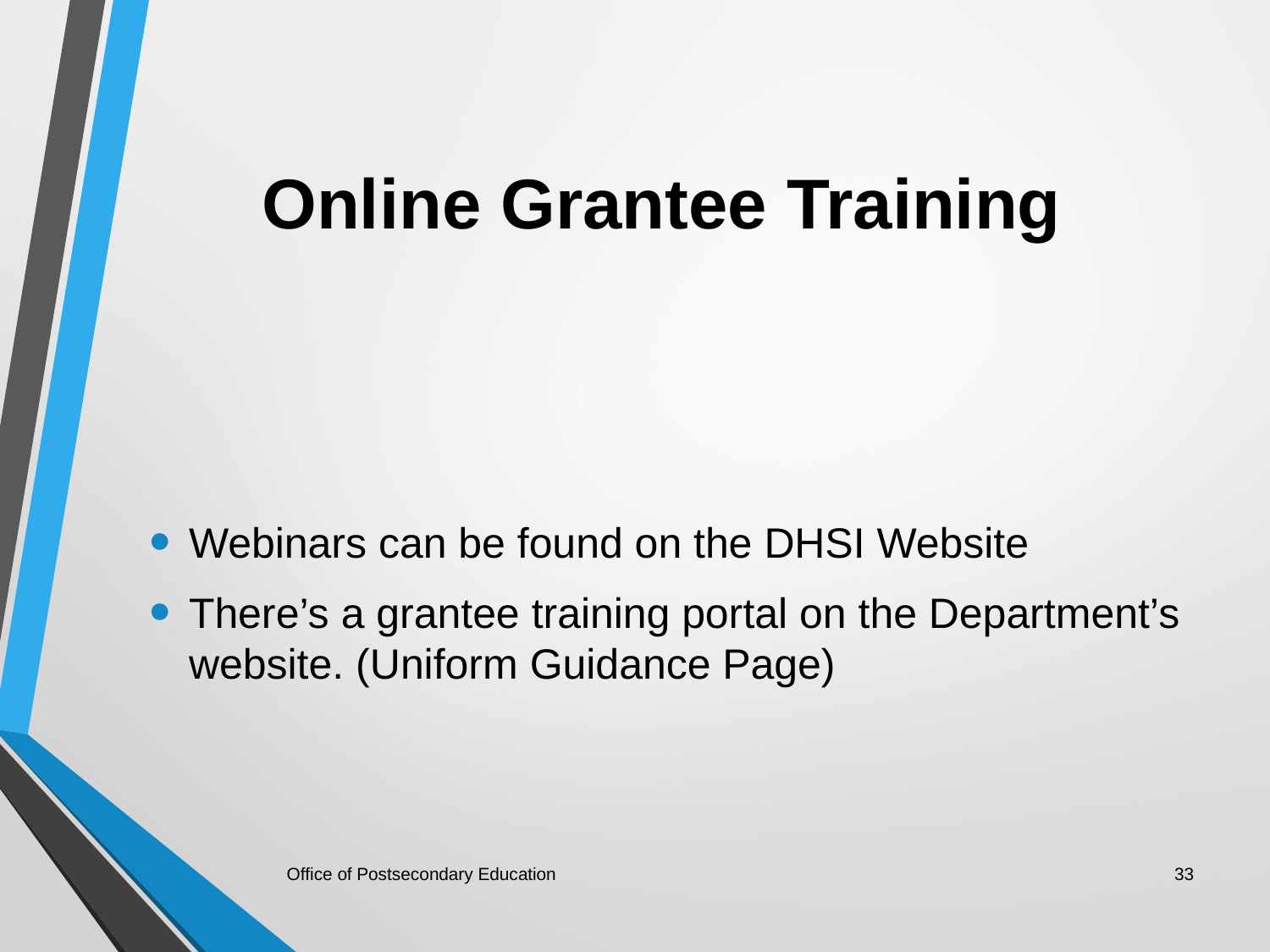

# Online Grantee Training
Webinars can be found on the DHSI Website
There’s a grantee training portal on the Department’s website. (Uniform Guidance Page)
Office of Postsecondary Education
33